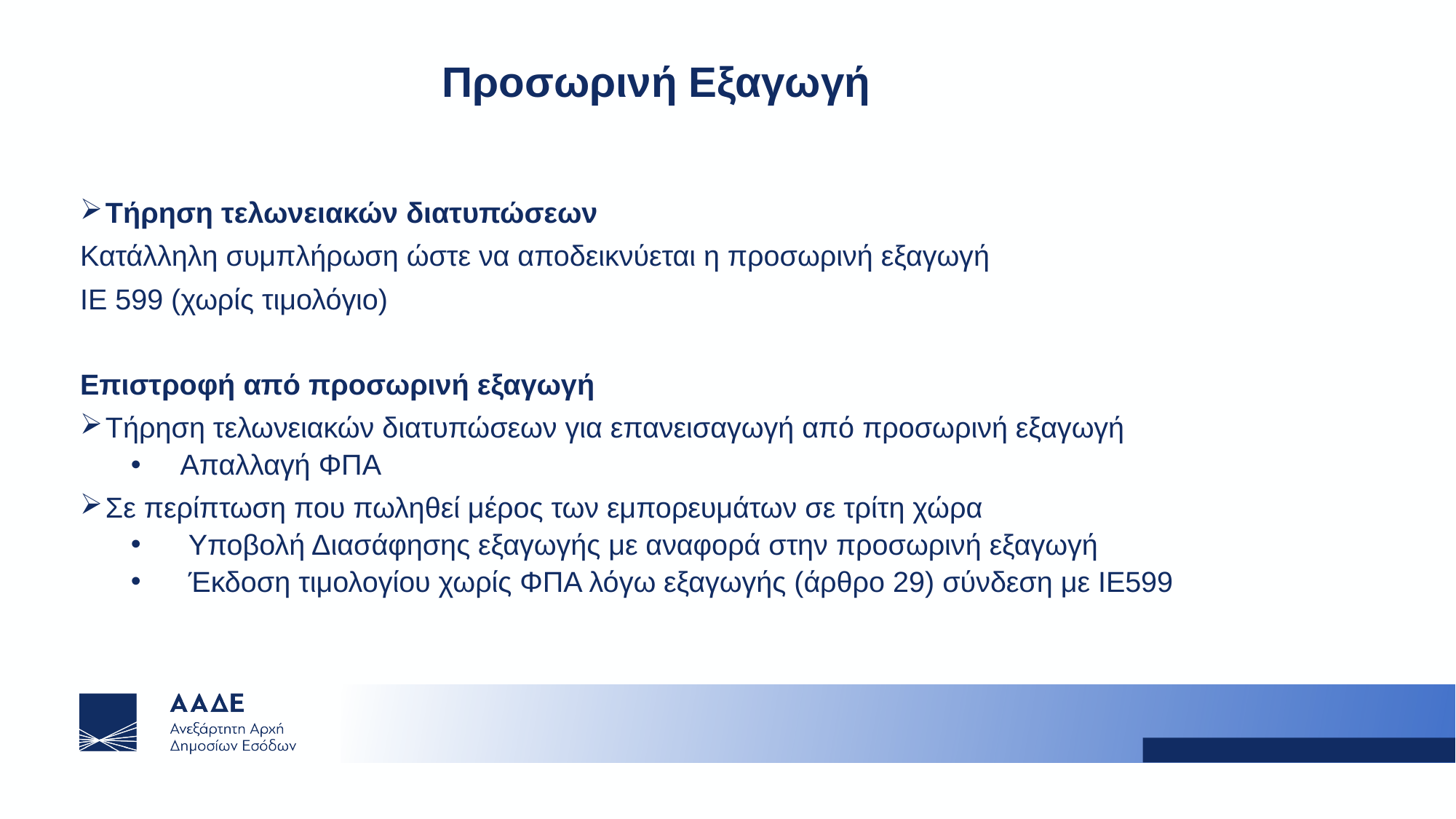

# Προσωρινή Εξαγωγή

Τήρηση τελωνειακών διατυπώσεων
Κατάλληλη συμπλήρωση ώστε να αποδεικνύεται η προσωρινή εξαγωγή
ΙΕ 599 (χωρίς τιμολόγιο)

Επιστροφή από προσωρινή εξαγωγή
Τήρηση τελωνειακών διατυπώσεων για επανεισαγωγή από προσωρινή εξαγωγή
   Απαλλαγή ΦΠΑ
Σε περίπτωση που πωληθεί μέρος των εμπορευμάτων σε τρίτη χώρα
    Υποβολή Διασάφησης εξαγωγής με αναφορά στην προσωρινή εξαγωγή
    Έκδοση τιμολογίου χωρίς ΦΠΑ λόγω εξαγωγής (άρθρο 29) σύνδεση με ΙΕ599